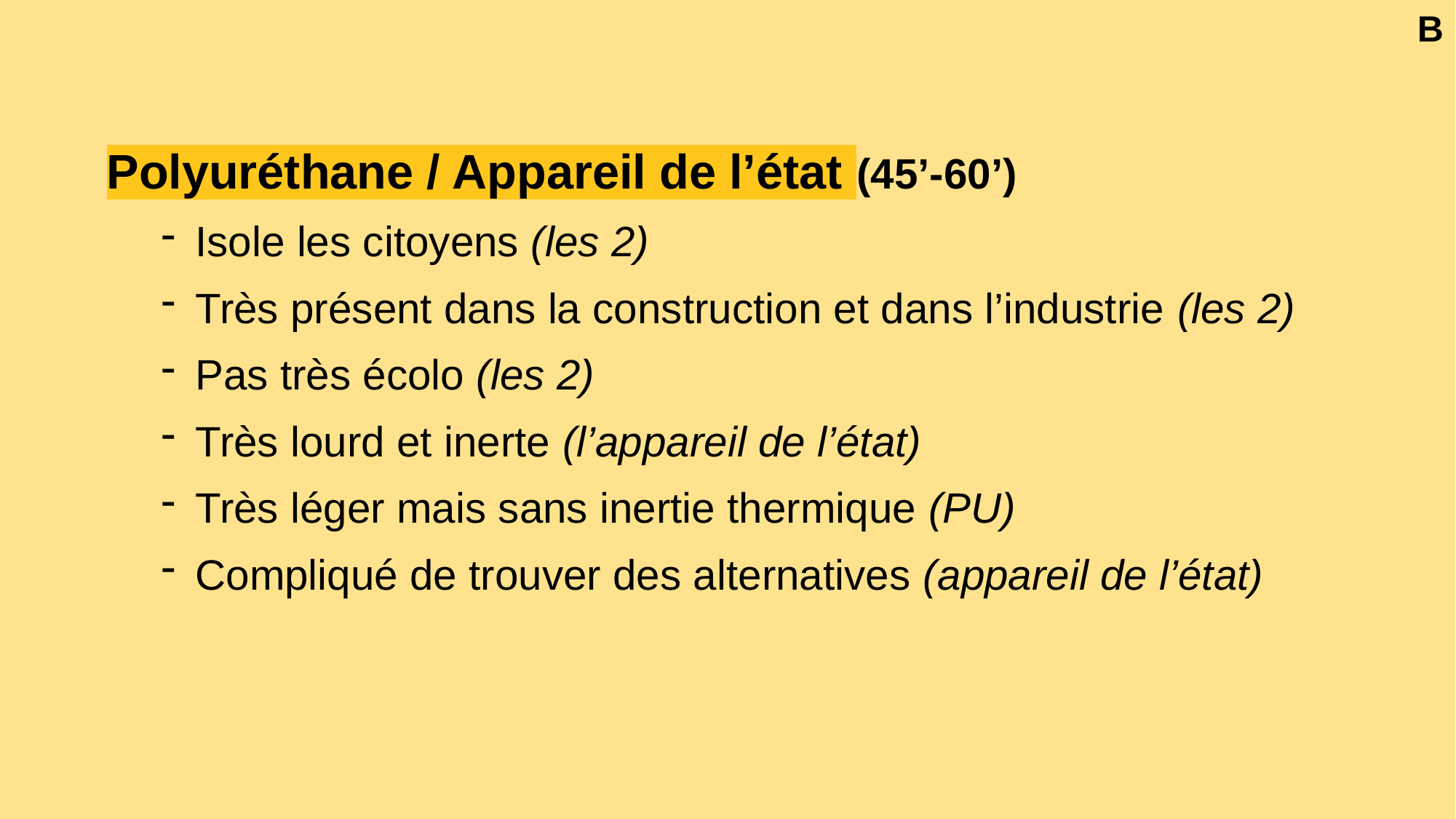

B
Polyuréthane / Appareil de l’état (45’-60’)
Isole les citoyens (les 2)
Très présent dans la construction et dans l’industrie (les 2)
Pas très écolo (les 2)
Très lourd et inerte (l’appareil de l’état)
Très léger mais sans inertie thermique (PU)
Compliqué de trouver des alternatives (appareil de l’état)